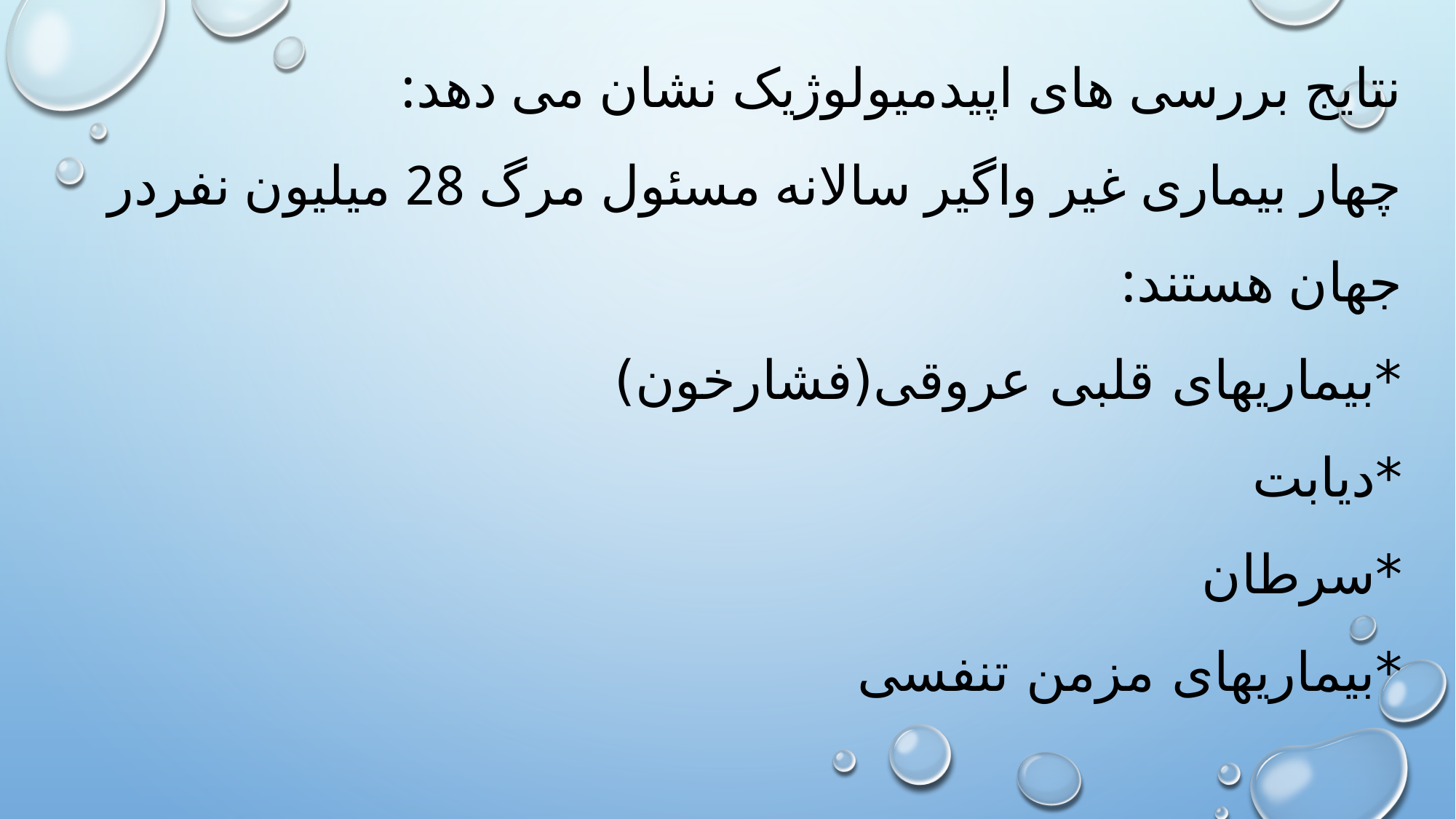

# نتایج بررسی های اپیدمیولوژیک نشان می دهد: چهار بیماری غیر واگیر سالانه مسئول مرگ 28 میلیون نفردر جهان هستند: *بیماریهای قلبی عروقی(فشارخون) *دیابت *سرطان *بیماریهای مزمن تنفسی